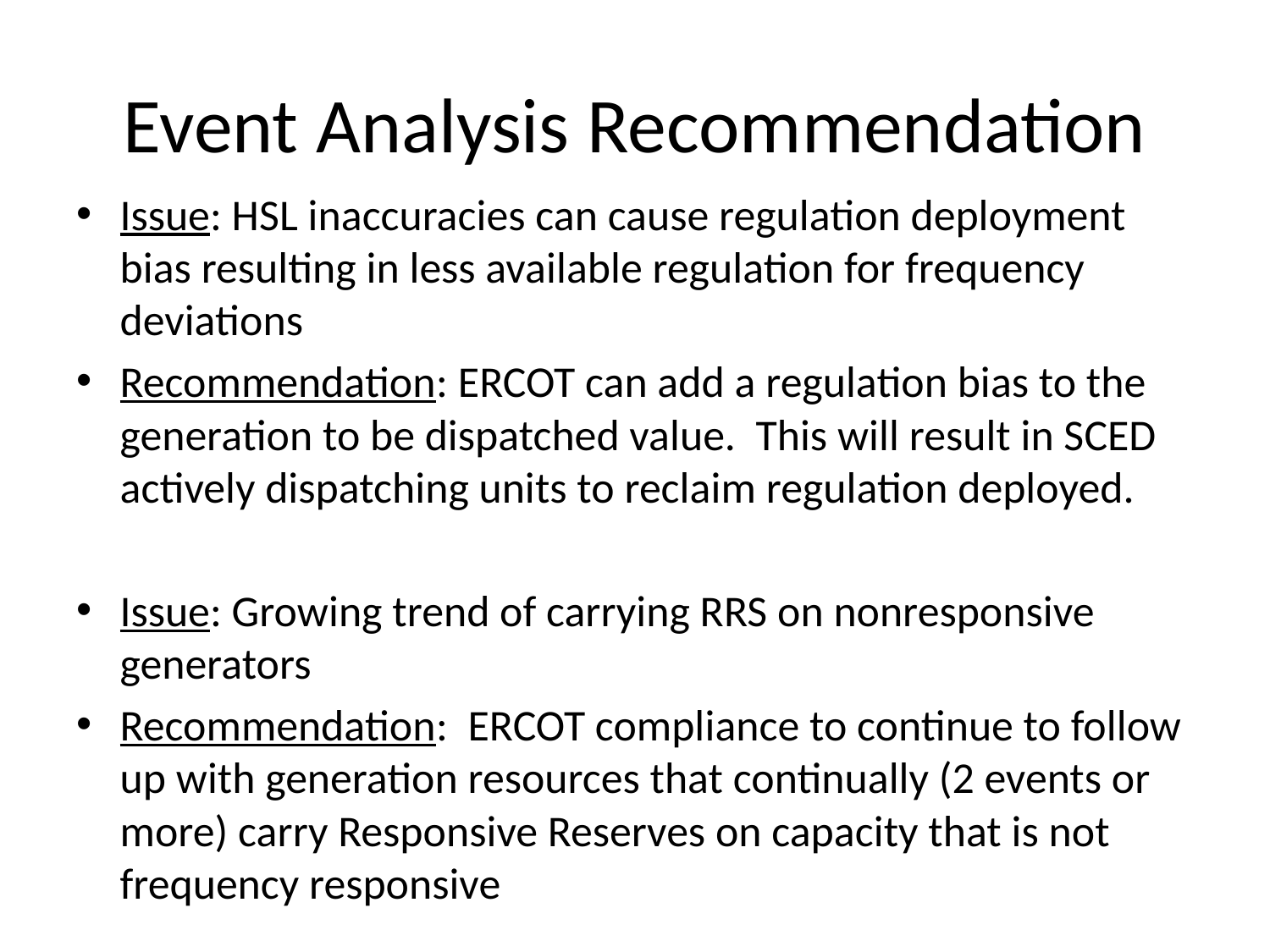

# Event Analysis Recommendation
Issue: HSL inaccuracies can cause regulation deployment bias resulting in less available regulation for frequency deviations
Recommendation: ERCOT can add a regulation bias to the generation to be dispatched value.  This will result in SCED actively dispatching units to reclaim regulation deployed.

Issue: Growing trend of carrying RRS on nonresponsive generators
Recommendation:  ERCOT compliance to continue to follow up with generation resources that continually (2 events or more) carry Responsive Reserves on capacity that is not frequency responsive